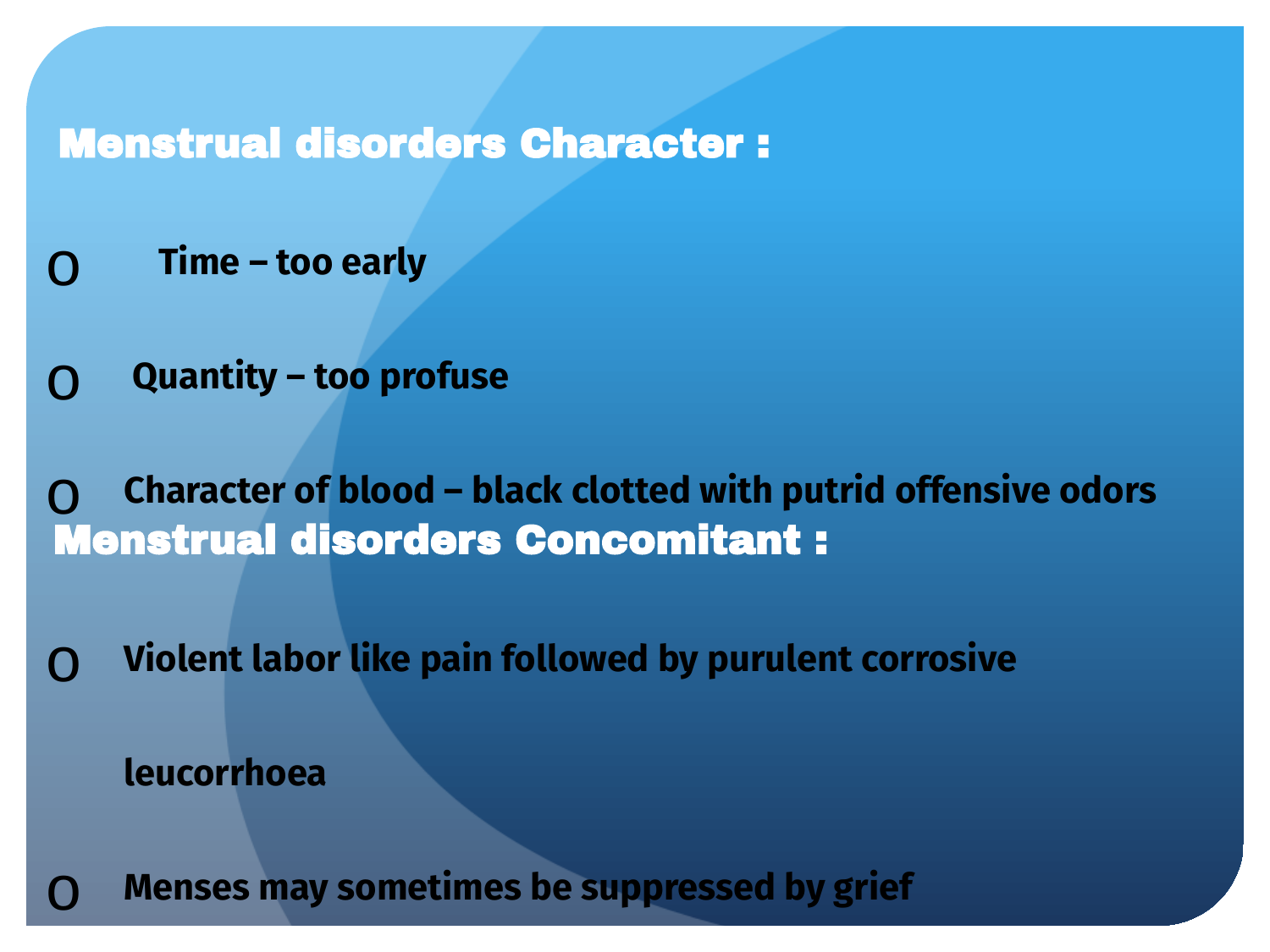

Menstrual disorders Character :
    Time – too early
 Quantity – too profuse
Character of blood – black clotted with putrid offensive odors
 Menstrual disorders Concomitant :
Violent labor like pain followed by purulent corrosive leucorrhoea
Menses may sometimes be suppressed by grief